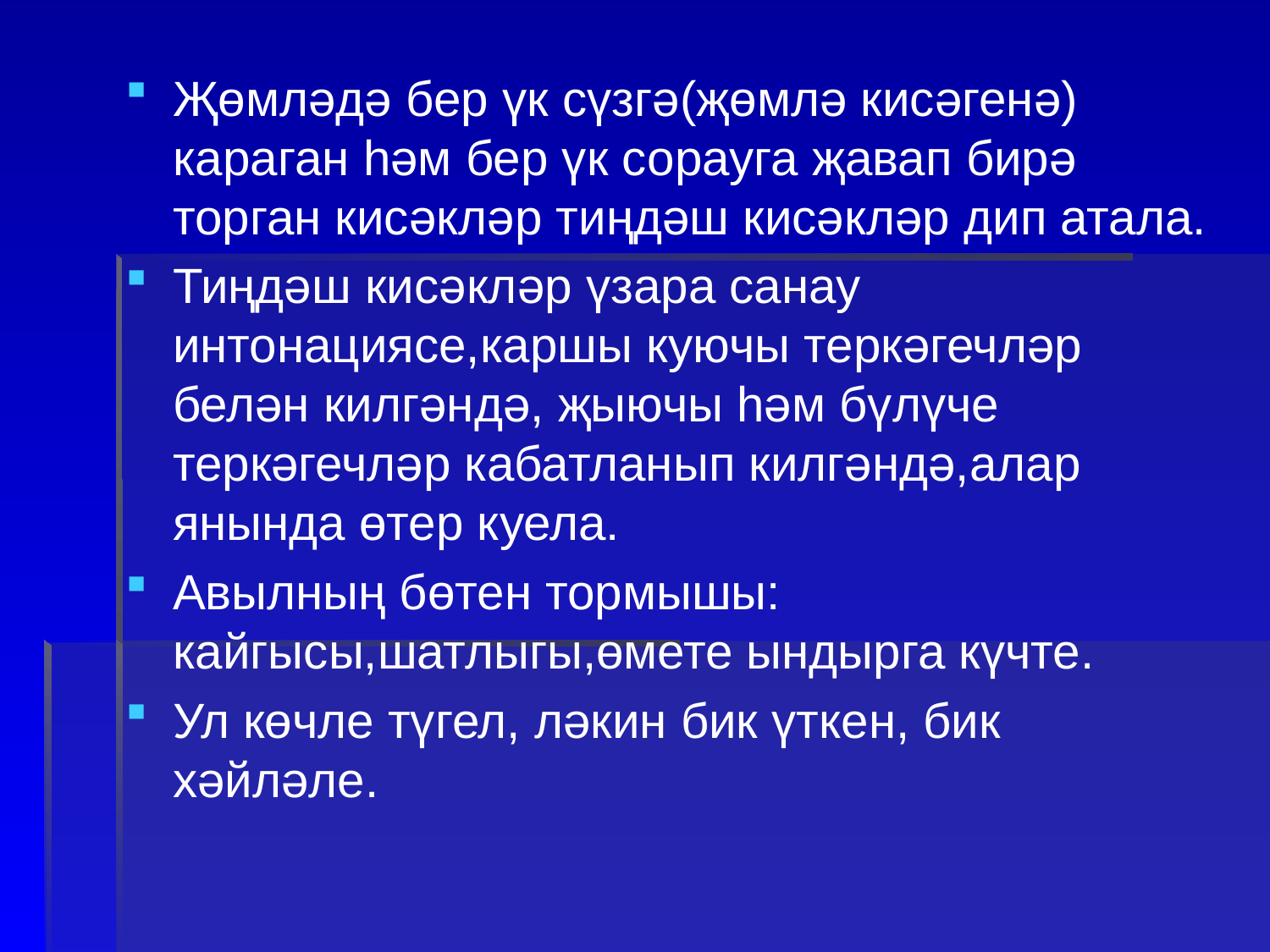

Җөмләдә бер үк сүзгә(җөмлә кисәгенә) караган һәм бер үк сорауга җавап бирә торган кисәкләр тиңдәш кисәкләр дип атала.
Тиңдәш кисәкләр үзара санау интонациясе,каршы куючы теркәгечләр белән килгәндә, җыючы һәм бүлүче теркәгечләр кабатланып килгәндә,алар янында өтер куела.
Авылның бөтен тормышы: кайгысы,шатлыгы,өмете ындырга күчте.
Ул көчле түгел, ләкин бик үткен, бик хәйләле.